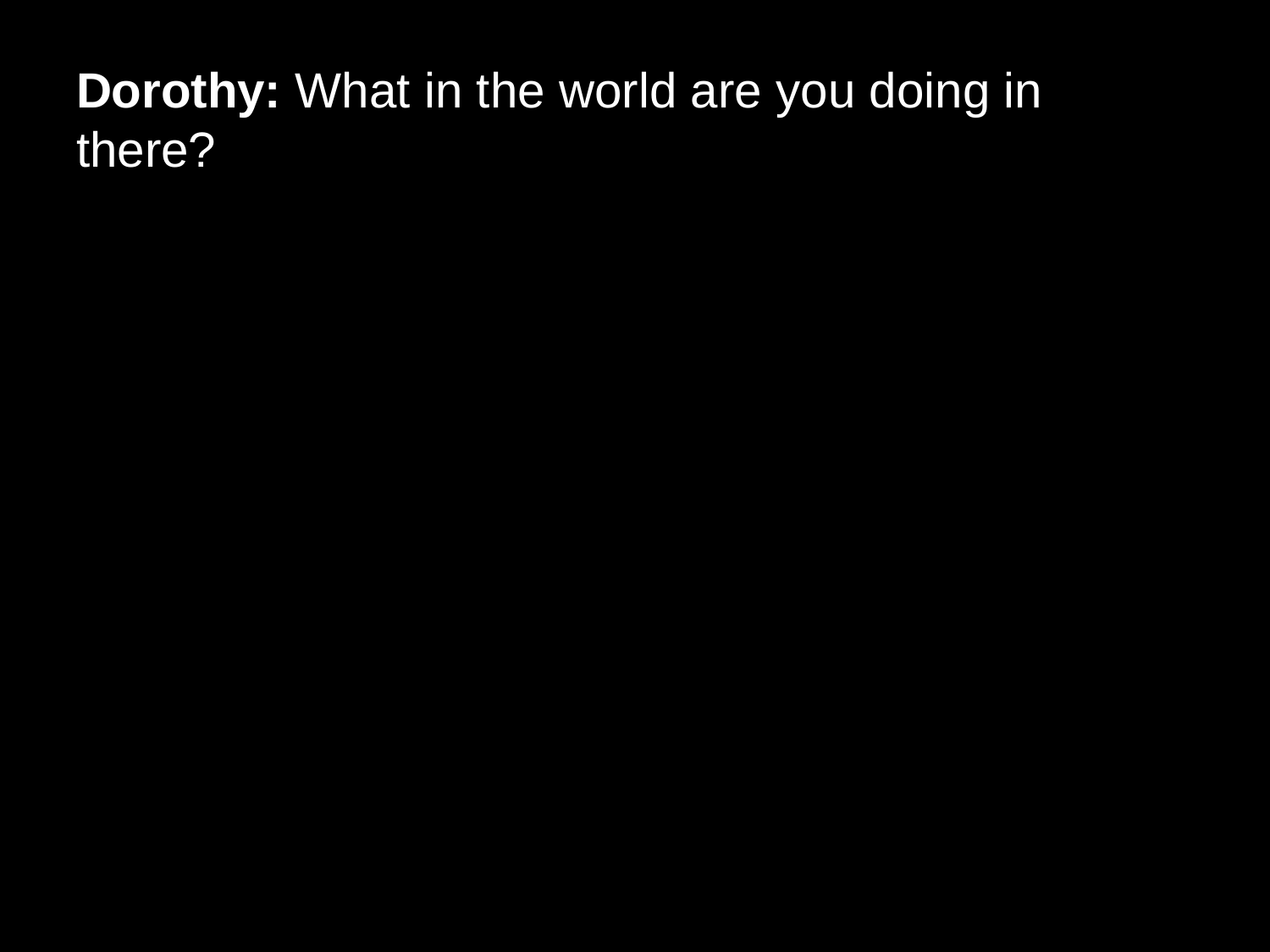

# Dorothy: What in the world are you doing in there?